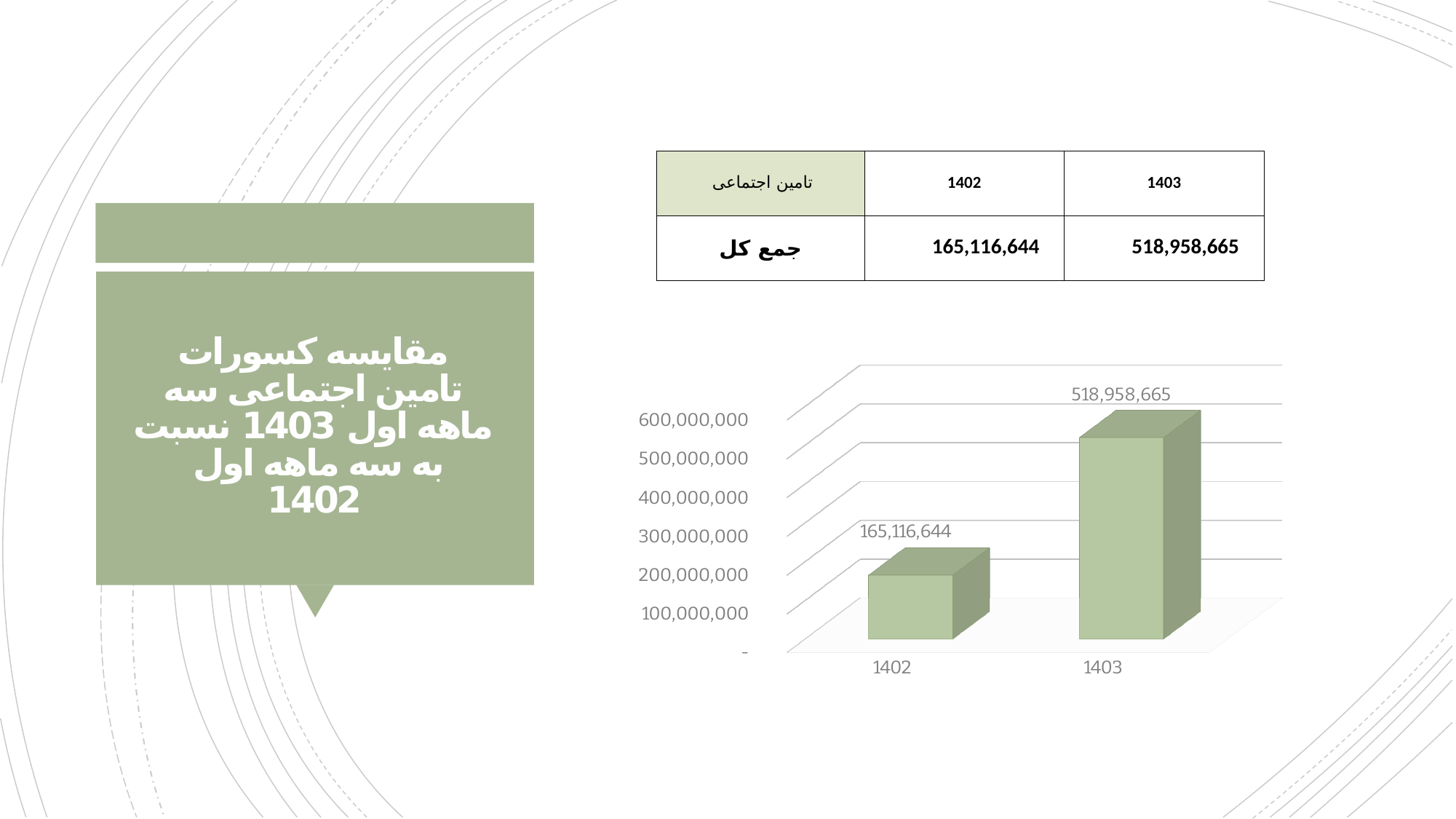

| تامین اجتماعی | 1402 | 1403 |
| --- | --- | --- |
| جمع کل | 165,116,644 | 518,958,665 |
# مقایسه کسورات تامین اجتماعی سه ماهه اول 1403 نسبت به سه ماهه اول  1402

[unsupported chart]